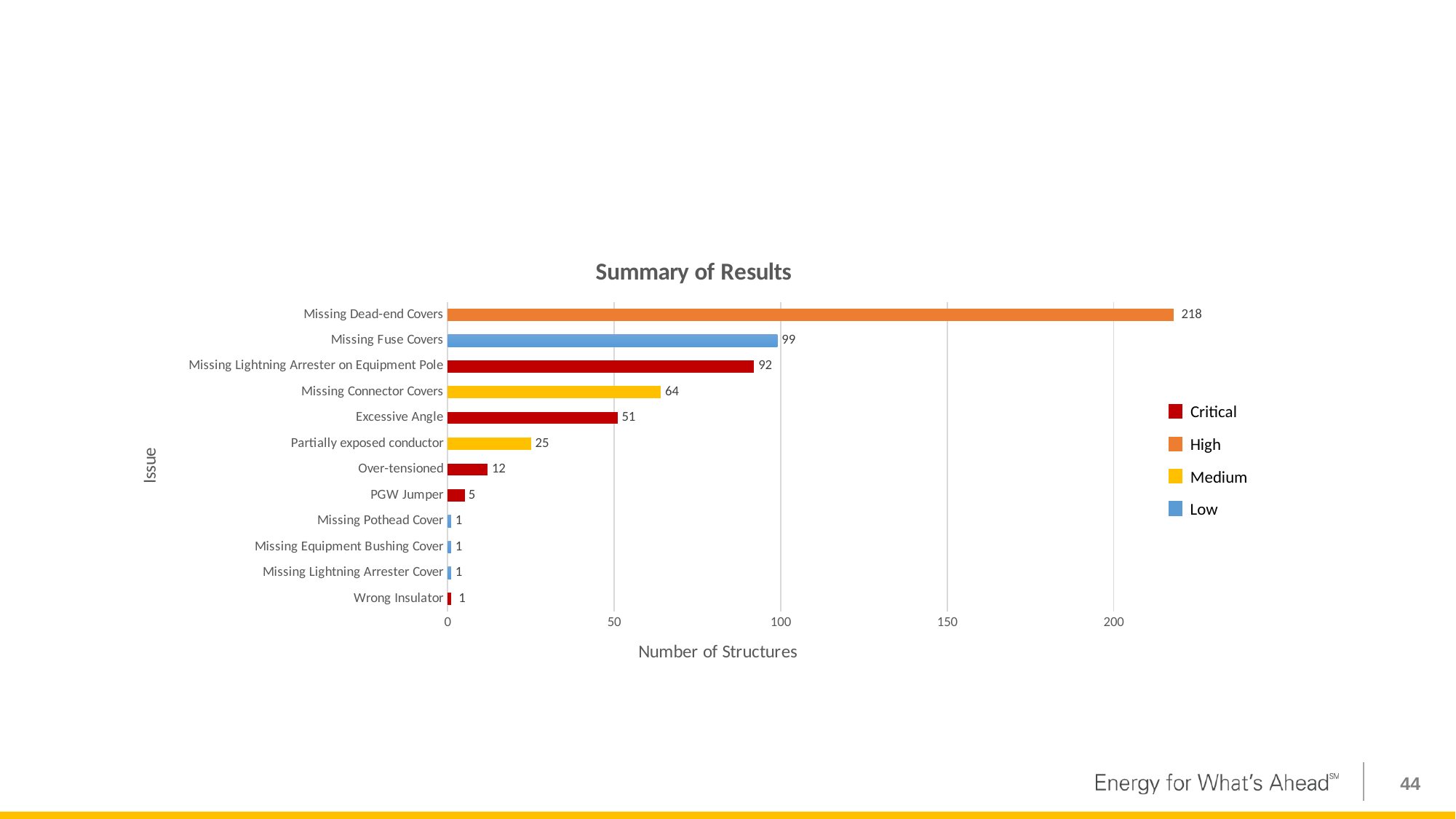

#

### Chart: Summary of Results

| Category |  |
|---|---|
| Wrong Insulator | 1.0 |
| Missing Lightning Arrester Cover | 1.0 |
| Missing Equipment Bushing Cover | 1.0 |
| Missing Pothead Cover | 1.0 |
| PGW Jumper | 5.0 |
| Over-tensioned | 12.0 |
| Partially exposed conductor | 25.0 |
| Excessive Angle | 51.0 |
| Missing Connector Covers | 64.0 |
| Missing Lightning Arrester on Equipment Pole | 92.0 |
| Missing Fuse Covers | 99.0 |
| Missing Dead-end Covers | 218.0 |
Critical

High

Medium

Low

44